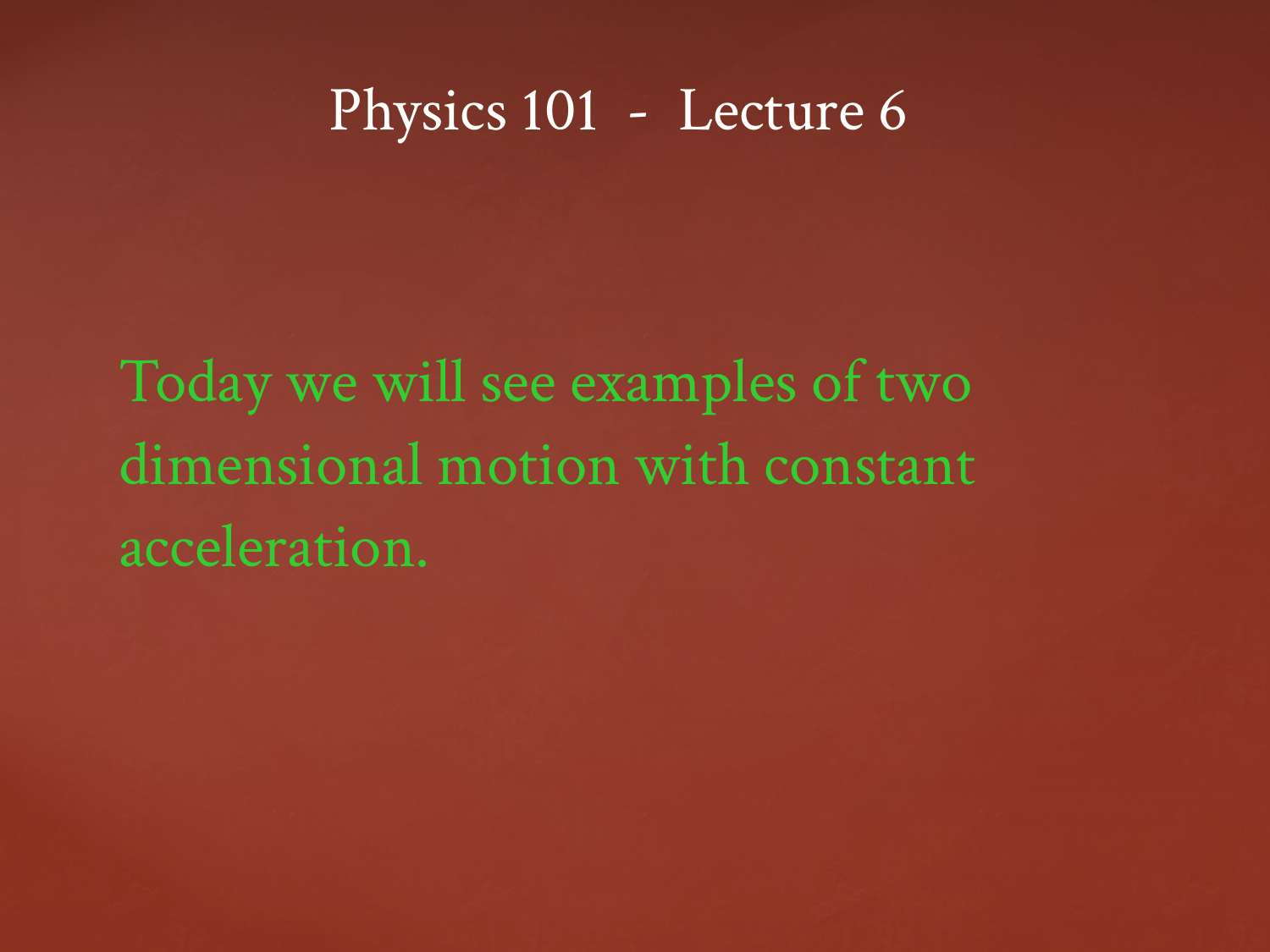

Physics 101  -  Lecture 6
Today we will see examples of two dimensional motion with constant acceleration.